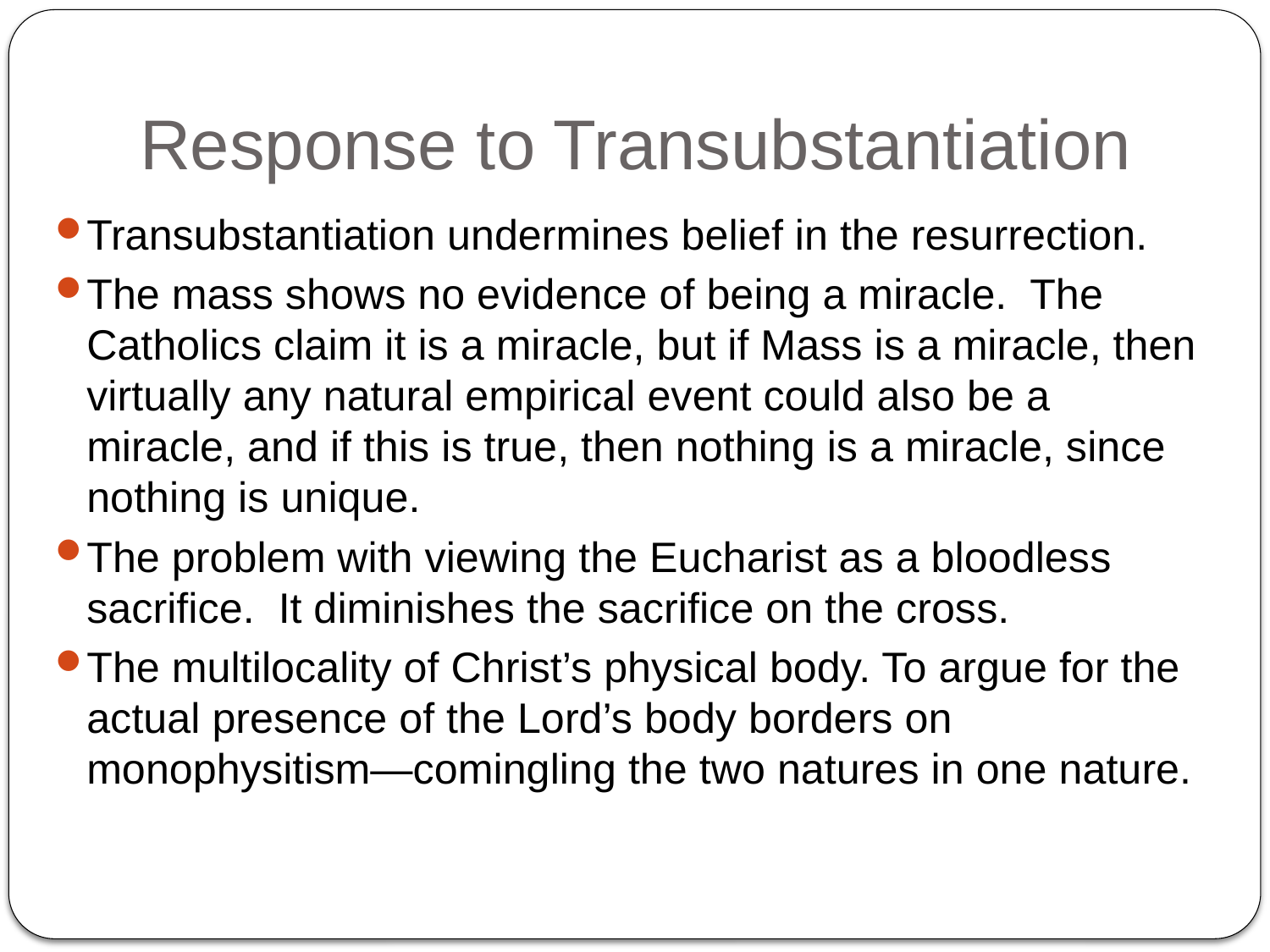

# Response to Transubstantiation
Transubstantiation undermines belief in the resurrection.
The mass shows no evidence of being a miracle.  The Catholics claim it is a miracle, but if Mass is a miracle, then virtually any natural empirical event could also be a miracle, and if this is true, then nothing is a miracle, since nothing is unique.
The problem with viewing the Eucharist as a bloodless sacrifice.  It diminishes the sacrifice on the cross.
The multilocality of Christ’s physical body. To argue for the actual presence of the Lord’s body borders on monophysitism—comingling the two natures in one nature.